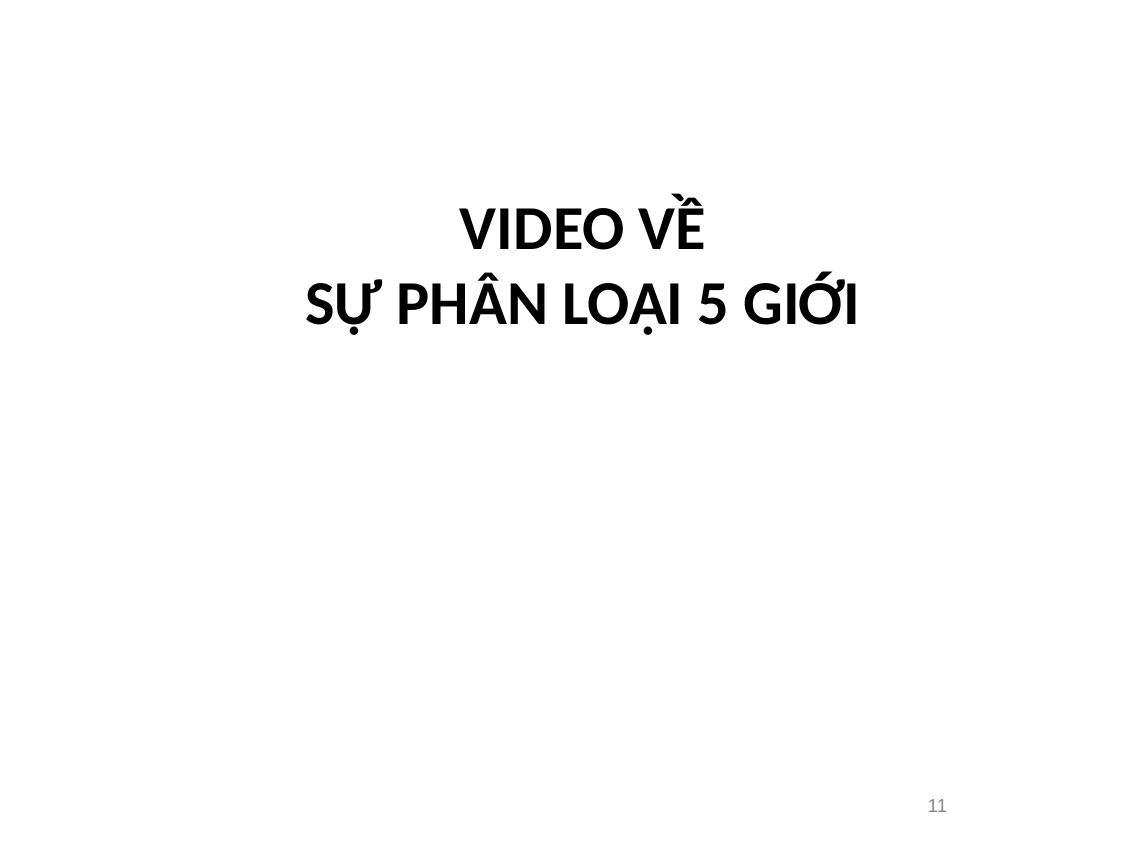

# Video về Sự PHÂN LOẠI 5 GIỚI
11